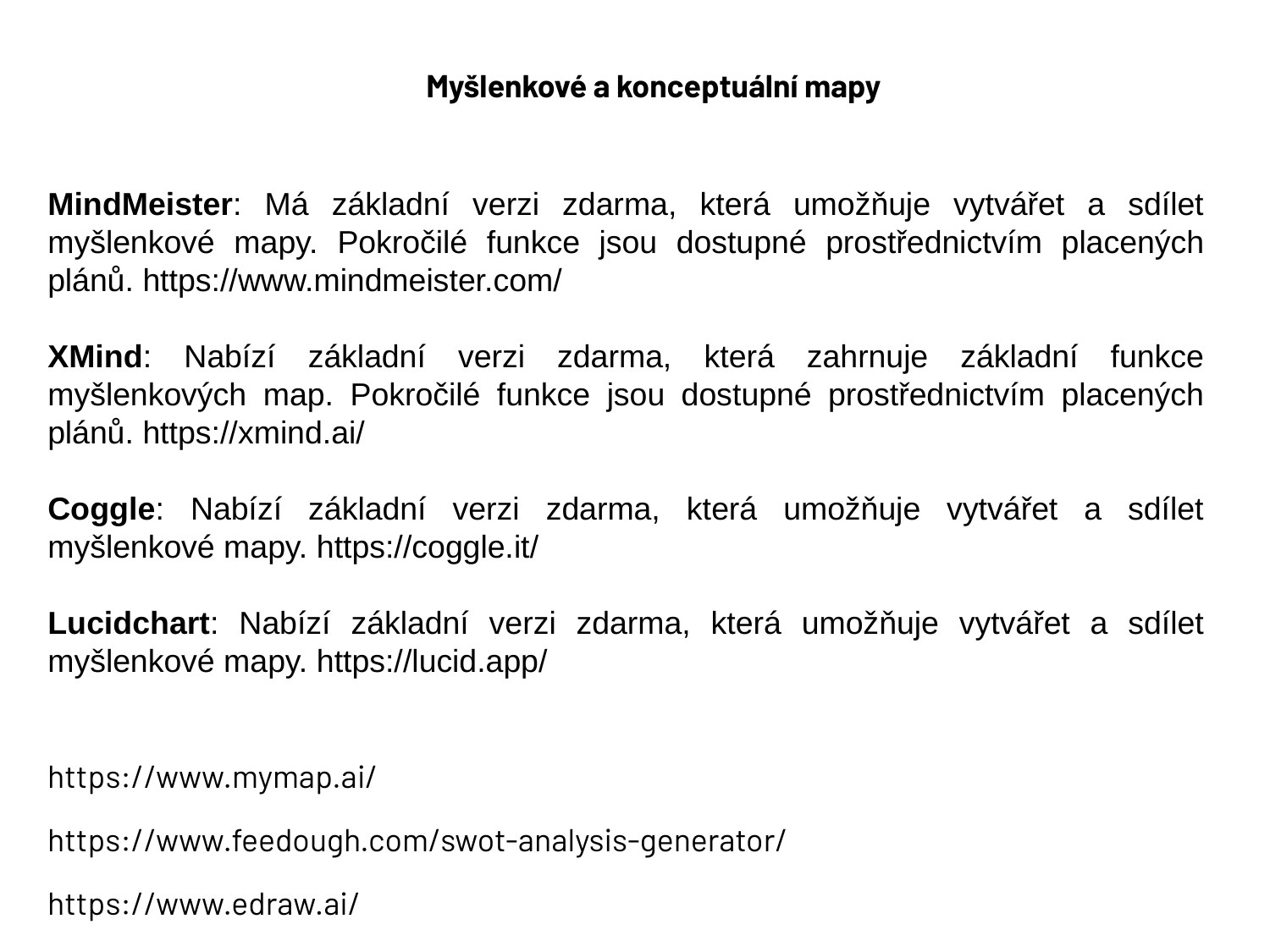

Myšlenkové a konceptuální mapy
MindMeister: Má základní verzi zdarma, která umožňuje vytvářet a sdílet myšlenkové mapy. Pokročilé funkce jsou dostupné prostřednictvím placených plánů. https://www.mindmeister.com/

XMind: Nabízí základní verzi zdarma, která zahrnuje základní funkce myšlenkových map. Pokročilé funkce jsou dostupné prostřednictvím placených plánů. https://xmind.ai/

Coggle: Nabízí základní verzi zdarma, která umožňuje vytvářet a sdílet myšlenkové mapy. https://coggle.it/

Lucidchart: Nabízí základní verzi zdarma, která umožňuje vytvářet a sdílet myšlenkové mapy. https://lucid.app/
https://www.mymap.ai/
https://www.feedough.com/swot-analysis-generator/
https://www.edraw.ai/